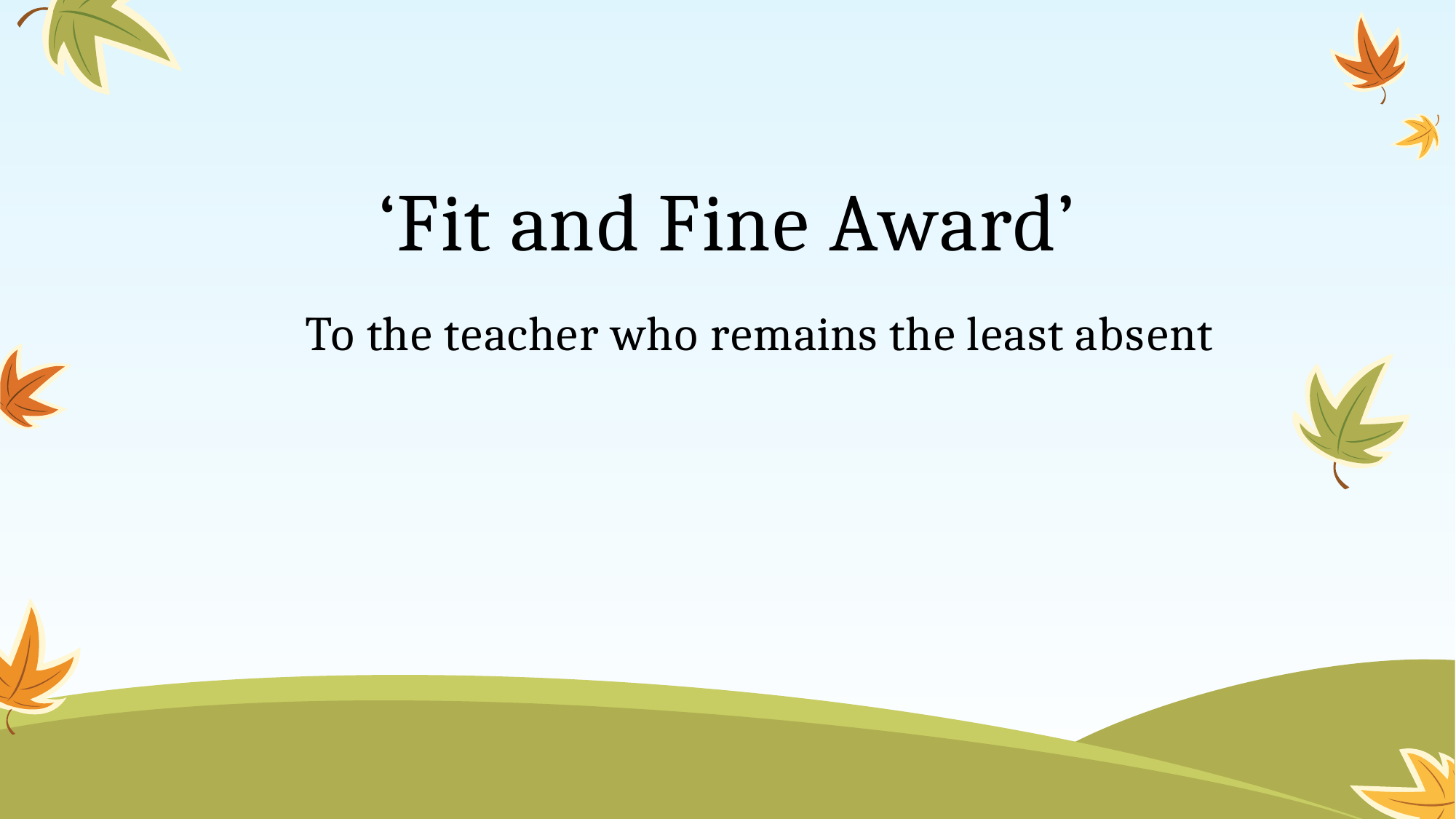

# ‘Fit and Fine Award’
To the teacher who remains the least absent